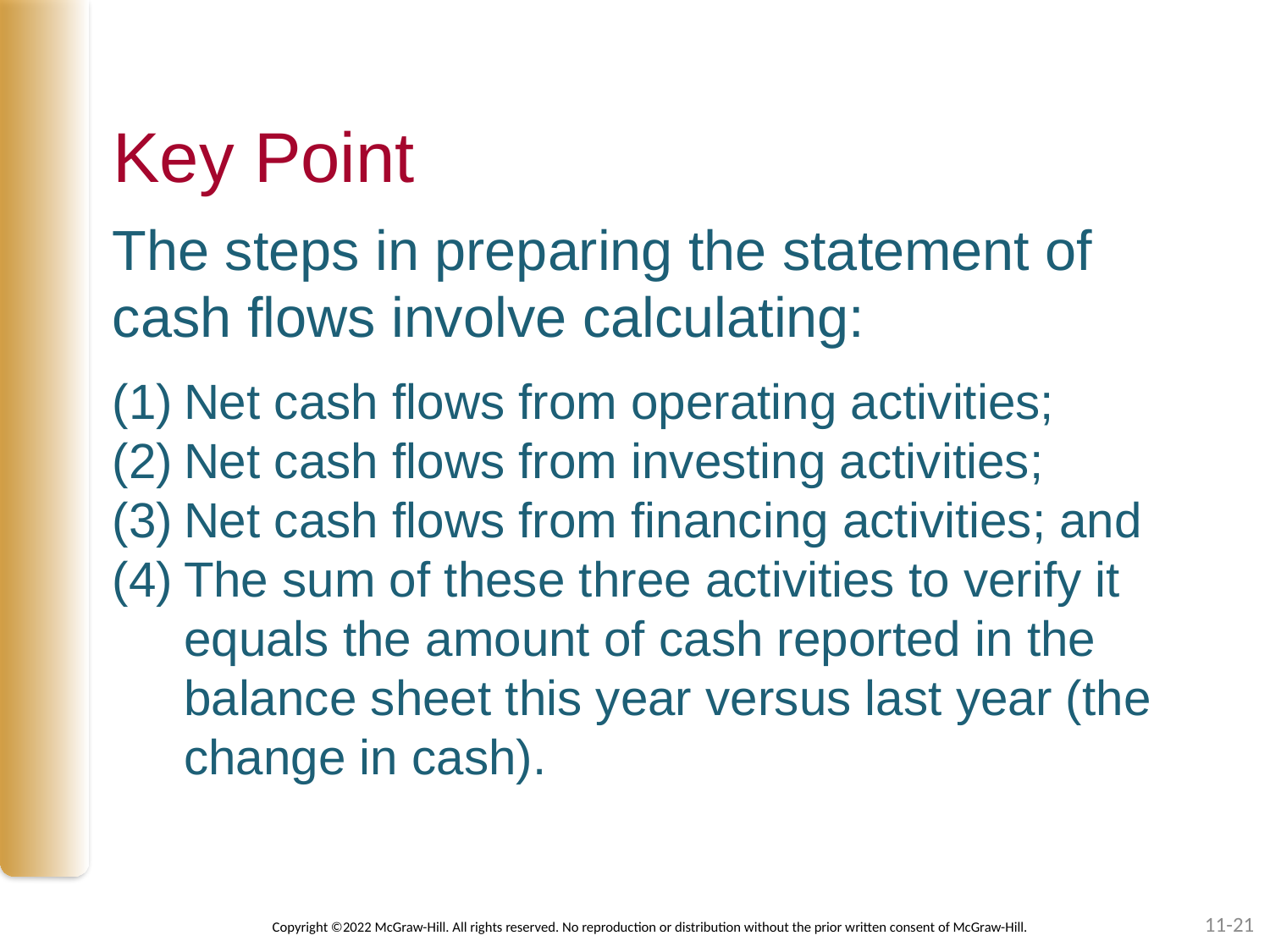

# Key Point
The steps in preparing the statement of cash flows involve calculating:
Net cash flows from operating activities;
Net cash flows from investing activities;
Net cash flows from financing activities; and
The sum of these three activities to verify it equals the amount of cash reported in the balance sheet this year versus last year (the change in cash).
11-21
Copyright ©2022 McGraw-Hill. All rights reserved. No reproduction or distribution without the prior written consent of McGraw-Hill.